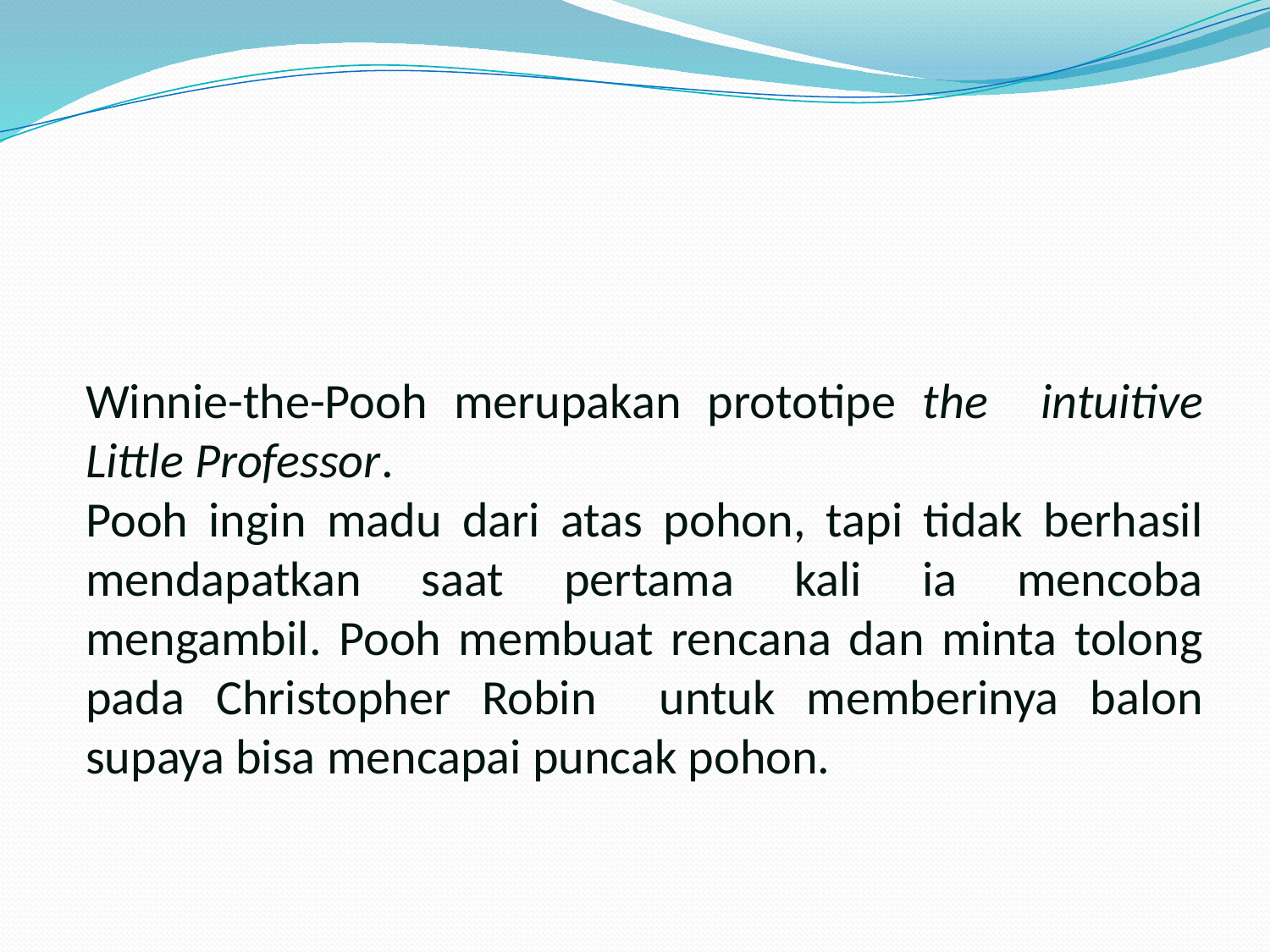

#

Winnie-the-Pooh merupakan prototipe the  intuitive Little Professor.
Pooh ingin madu dari atas pohon, tapi tidak berhasil mendapatkan saat pertama kali ia mencoba mengambil. Pooh membuat rencana dan minta tolong pada Christopher Robin  untuk memberinya balon supaya bisa mencapai puncak pohon.